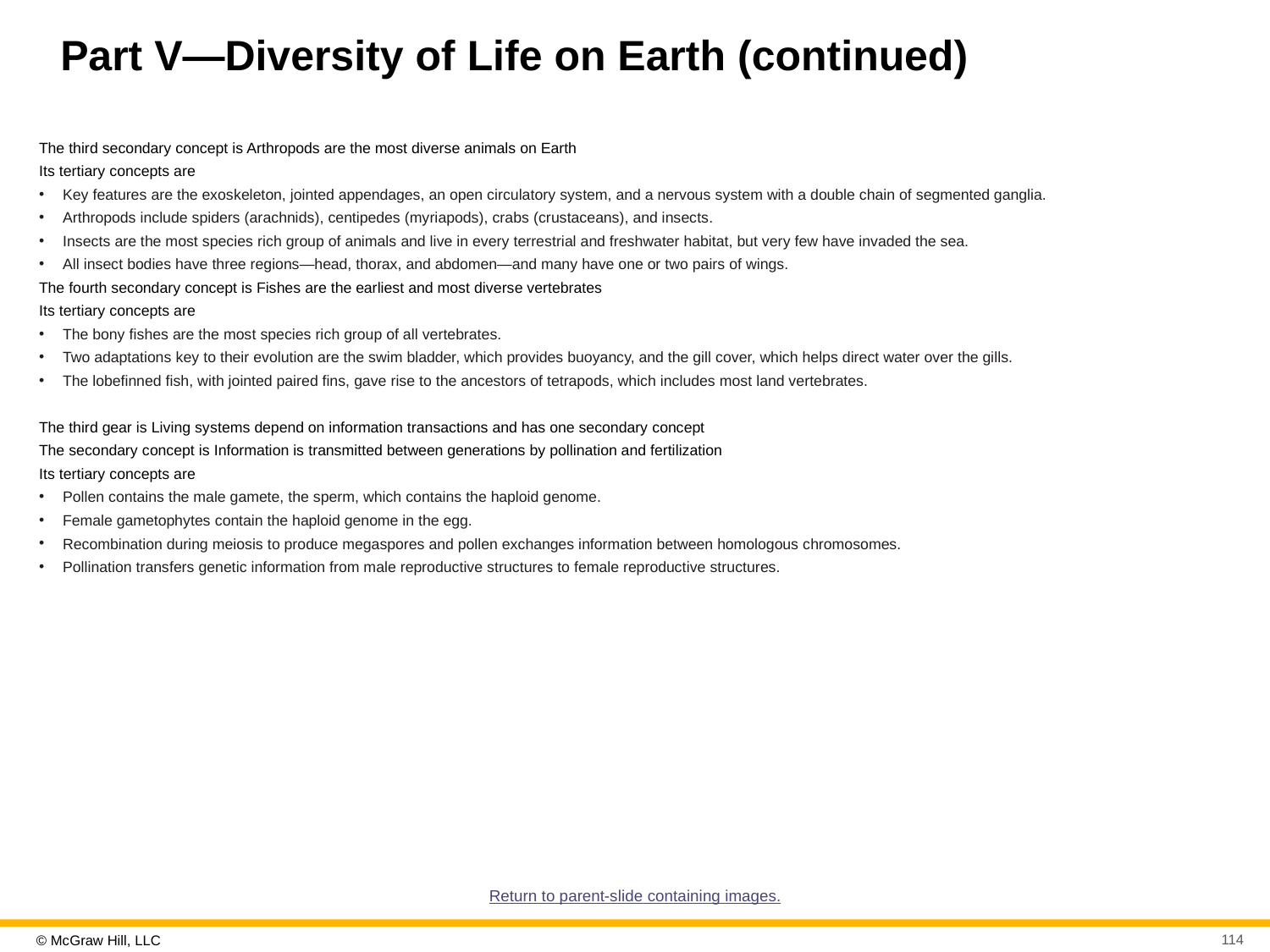

# Part V—Diversity of Life on Earth (continued)

The third secondary concept is Arthropods are the most diverse animals on Earth
Its tertiary concepts are
Key features are the exoskeleton, jointed appendages, an open circulatory system, and a nervous system with a double chain of segmented ganglia.
Arthropods include spiders (arachnids), centipedes (myriapods), crabs (crustaceans), and insects.
Insects are the most species rich group of animals and live in every terrestrial and freshwater habitat, but very few have invaded the sea.
All insect bodies have three regions—head, thorax, and abdomen—and many have one or two pairs of wings.
The fourth secondary concept is Fishes are the earliest and most diverse vertebrates
Its tertiary concepts are
The bony fishes are the most species rich group of all vertebrates.
Two adaptations key to their evolution are the swim bladder, which provides buoyancy, and the gill cover, which helps direct water over the gills.
The lobefinned fish, with jointed paired fins, gave rise to the ancestors of tetrapods, which includes most land vertebrates.

The third gear is Living systems depend on information transactions and has one secondary concept
The secondary concept is Information is transmitted between generations by pollination and fertilization
Its tertiary concepts are
Pollen contains the male gamete, the sperm, which contains the haploid genome.
Female gametophytes contain the haploid genome in the egg.
Recombination during meiosis to produce megaspores and pollen exchanges information between homologous chromosomes.
Pollination transfers genetic information from male reproductive structures to female reproductive structures.

Return to parent-slide containing images.
114